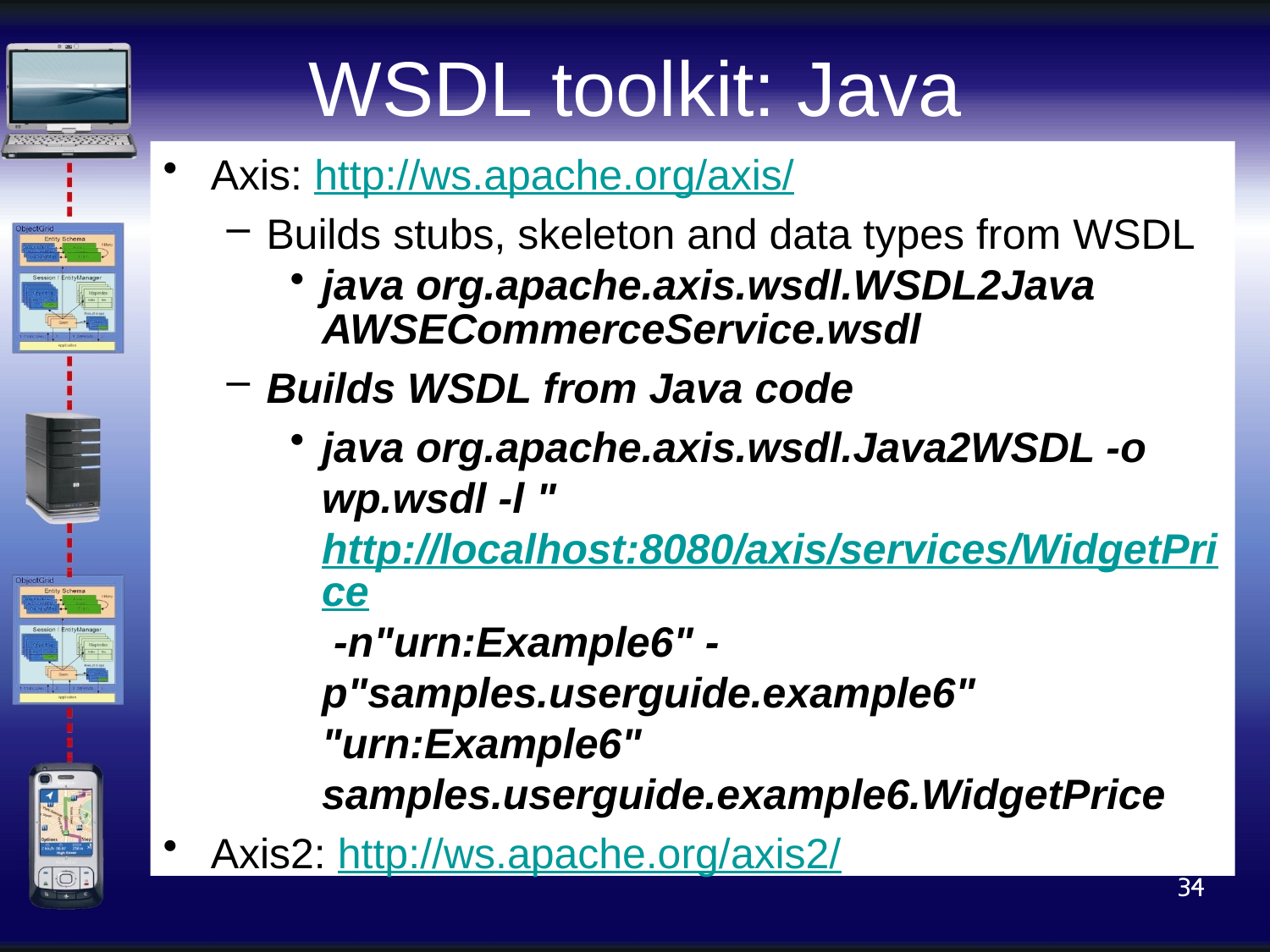

# WSDL toolkit: Java
Axis: http://ws.apache.org/axis/
Builds stubs, skeleton and data types from WSDL
java org.apache.axis.wsdl.WSDL2Java AWSECommerceService.wsdl
Builds WSDL from Java code
java org.apache.axis.wsdl.Java2WSDL -o wp.wsdl -l "http://localhost:8080/axis/services/WidgetPrice -n"urn:Example6" -p"samples.userguide.example6" "urn:Example6" samples.userguide.example6.WidgetPrice
Axis2: http://ws.apache.org/axis2/